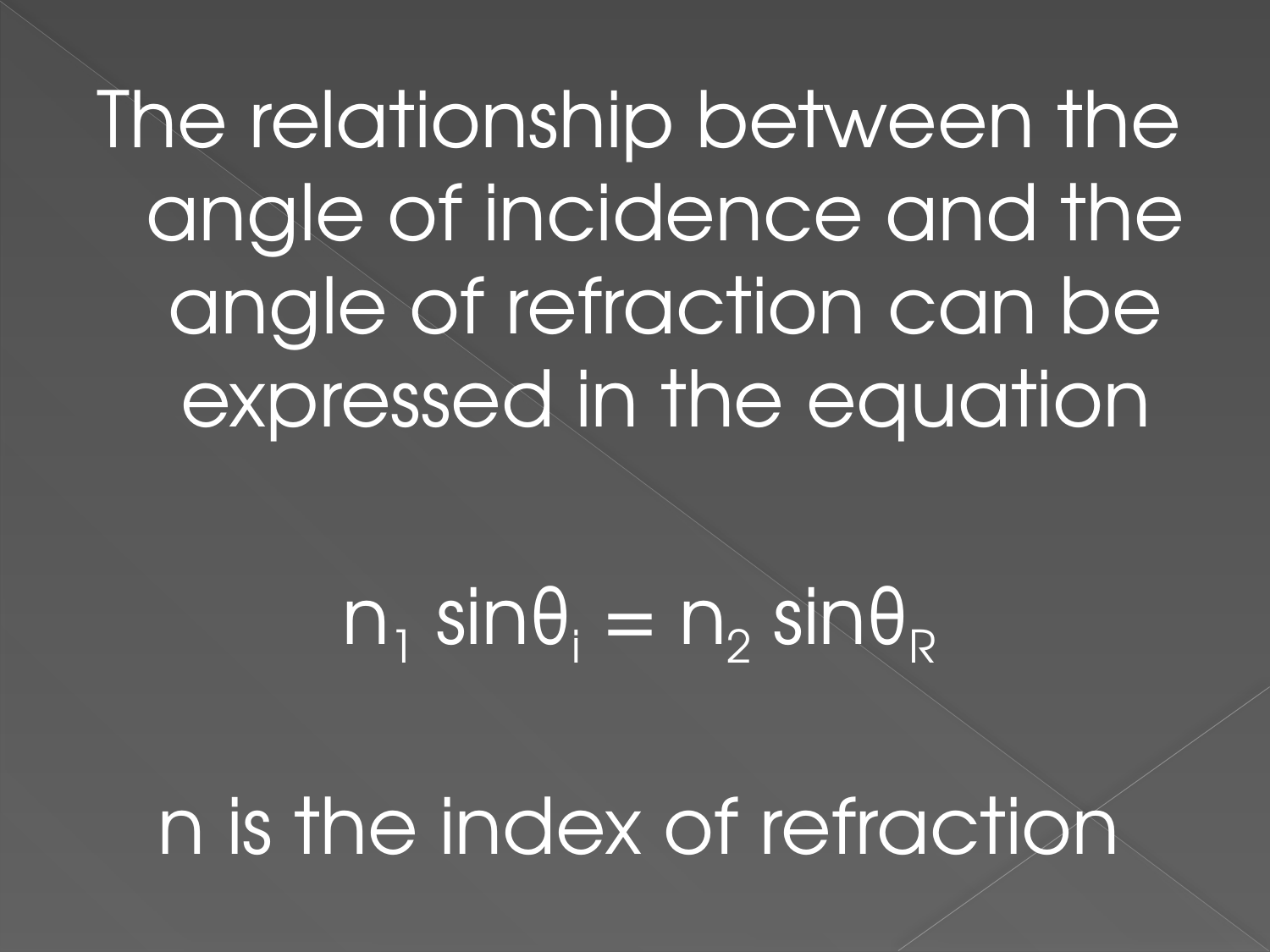

The relationship between the angle of incidence and the angle of refraction can be expressed in the equation

n1 sinθi = n2 sinθR

n is the index of refraction